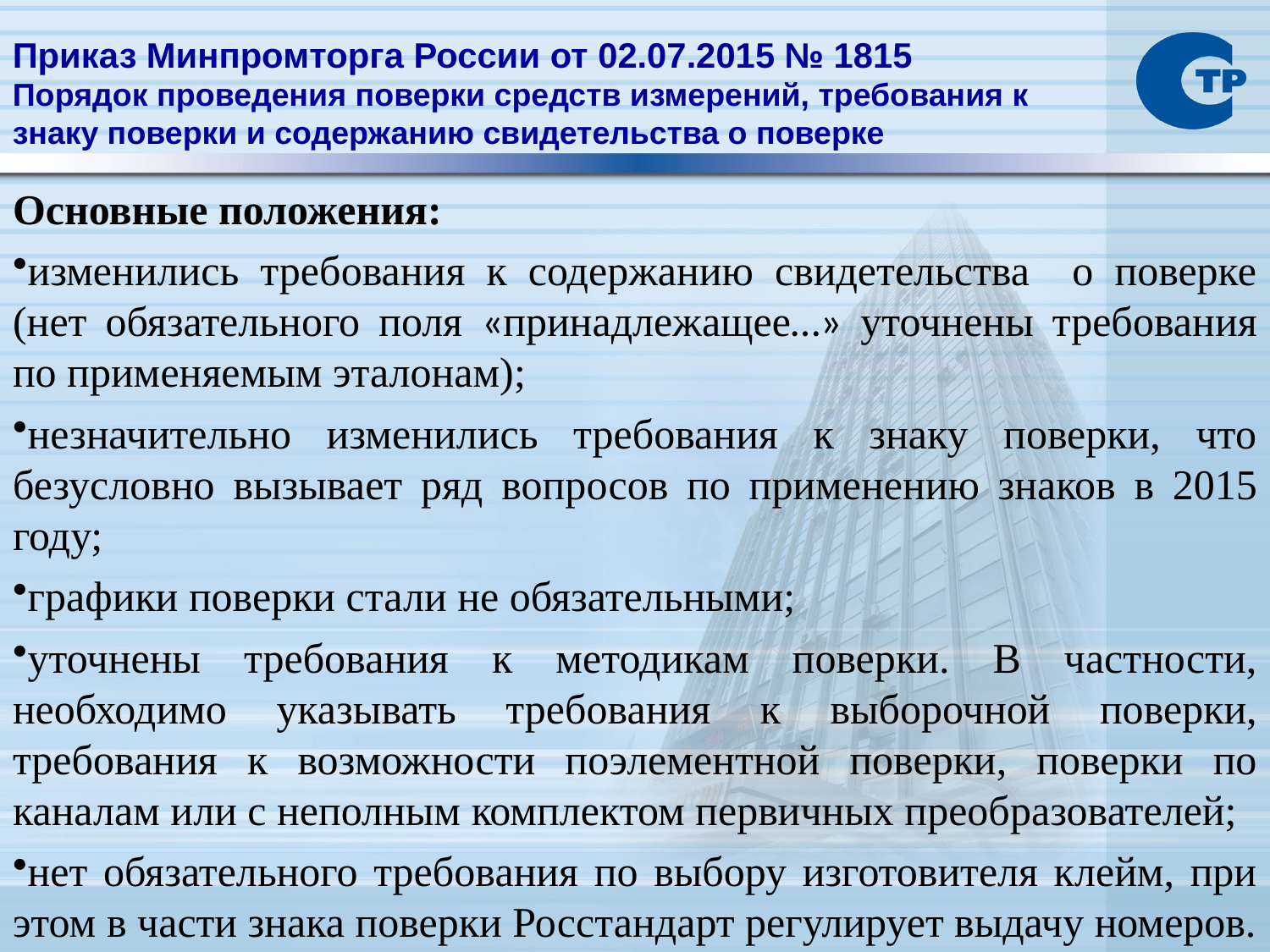

Приказ Минпромторга России от 02.07.2015 № 1815
Порядок проведения поверки средств измерений, требования к знаку поверки и содержанию свидетельства о поверке
Основные положения:
изменились требования к содержанию свидетельства  о поверке (нет обязательного поля «принадлежащее…» уточнены требования по применяемым эталонам);
незначительно изменились требования к знаку поверки, что безусловно вызывает ряд вопросов по применению знаков в 2015 году;
графики поверки стали не обязательными;
уточнены требования к методикам поверки. В частности, необходимо указывать требования к выборочной поверки, требования к возможности поэлементной поверки, поверки по каналам или с неполным комплектом первичных преобразователей;
нет обязательного требования по выбору изготовителя клейм, при этом в части знака поверки Росстандарт регулирует выдачу номеров.